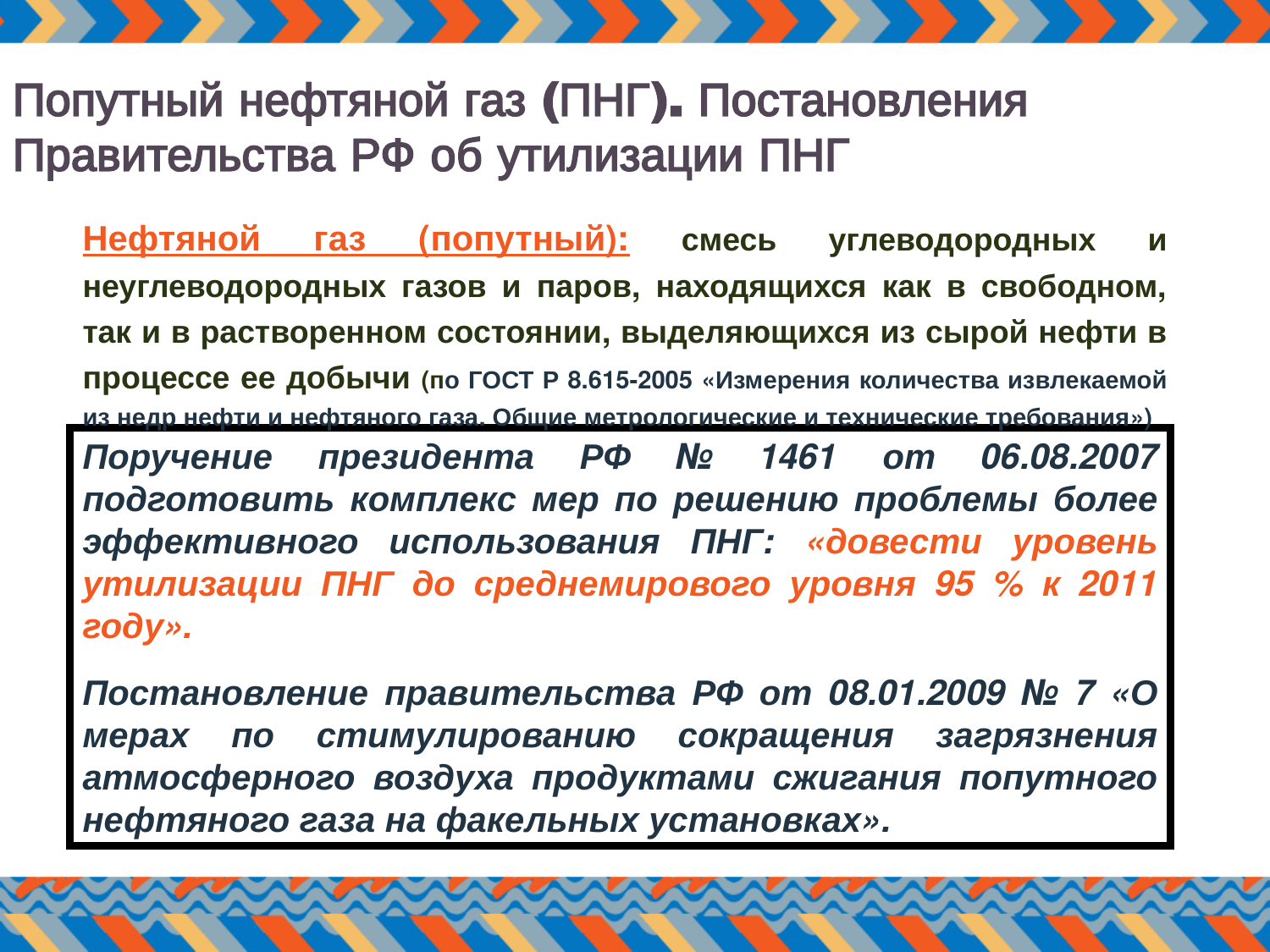

Попутный нефтяной газ (ПНГ). Постановления Правительства РФ об утилизации ПНГ
Нефтяной газ (попутный): смесь углеводородных и неуглеводородных газов и паров, находящихся как в свободном, так и в растворенном состоянии, выделяющихся из сырой нефти в процессе ее добычи (по ГОСТ Р 8.615-2005 «Измерения количества извлекаемой из недр нефти и нефтяного газа. Общие метрологические и технические требования»)
Поручение президента РФ № 1461 от 06.08.2007 подготовить комплекс мер по решению проблемы более эффективного использования ПНГ: «довести уровень утилизации ПНГ до среднемирового уровня 95 % к 2011 году».
Постановление правительства РФ от 08.01.2009 № 7 «О мерах по стимулированию сокращения загрязнения атмосферного воздуха продуктами сжигания попутного нефтяного газа на факельных установках».